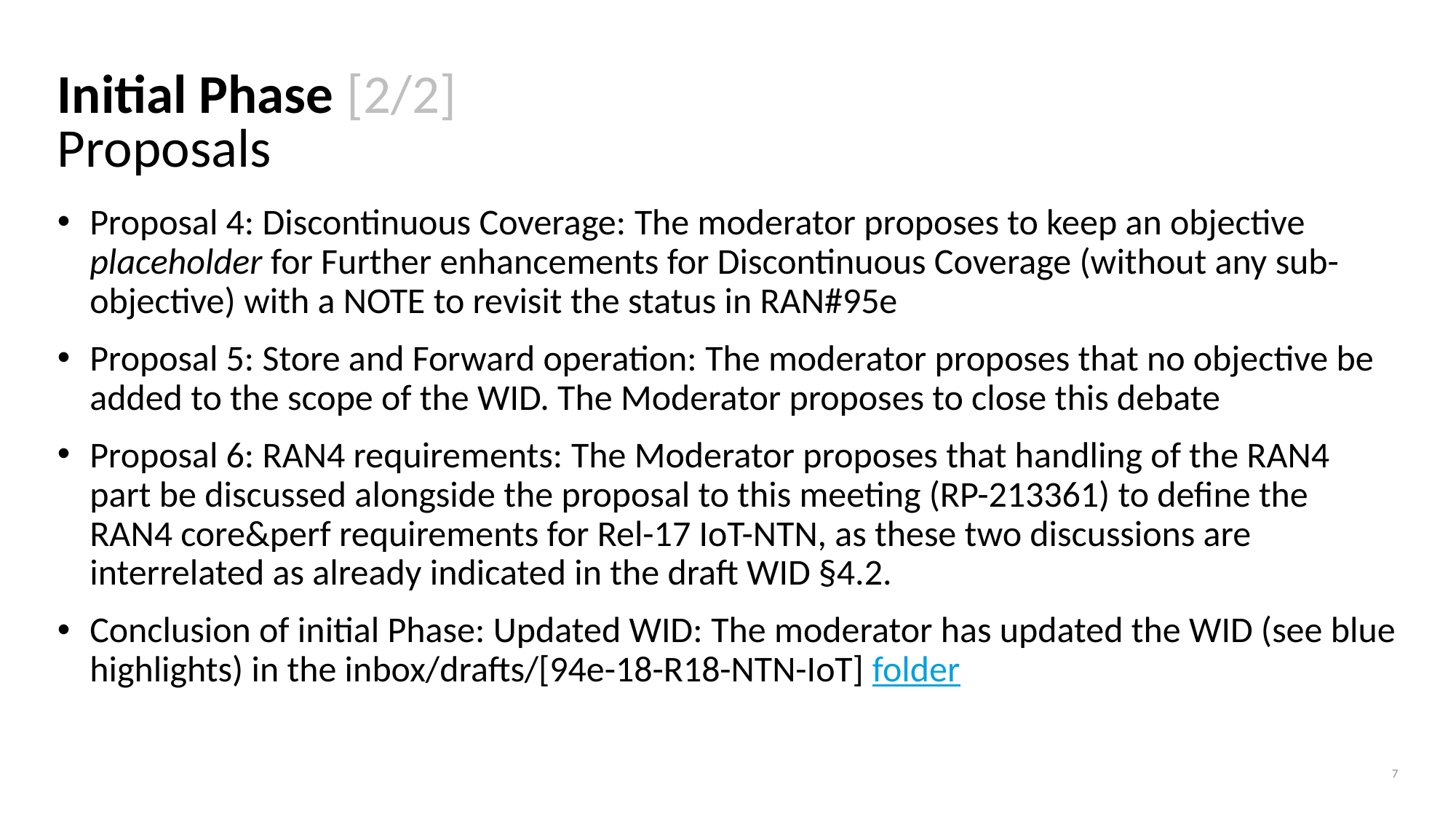

# Initial Phase [2/2] Proposals
Proposal 4: Discontinuous Coverage: The moderator proposes to keep an objective placeholder for Further enhancements for Discontinuous Coverage (without any sub-objective) with a NOTE to revisit the status in RAN#95e
Proposal 5: Store and Forward operation: The moderator proposes that no objective be added to the scope of the WID. The Moderator proposes to close this debate
Proposal 6: RAN4 requirements: The Moderator proposes that handling of the RAN4 part be discussed alongside the proposal to this meeting (RP-213361) to define the RAN4 core&perf requirements for Rel-17 IoT-NTN, as these two discussions are interrelated as already indicated in the draft WID §4.2.
Conclusion of initial Phase: Updated WID: The moderator has updated the WID (see blue highlights) in the inbox/drafts/[94e-18-R18-NTN-IoT] folder
7